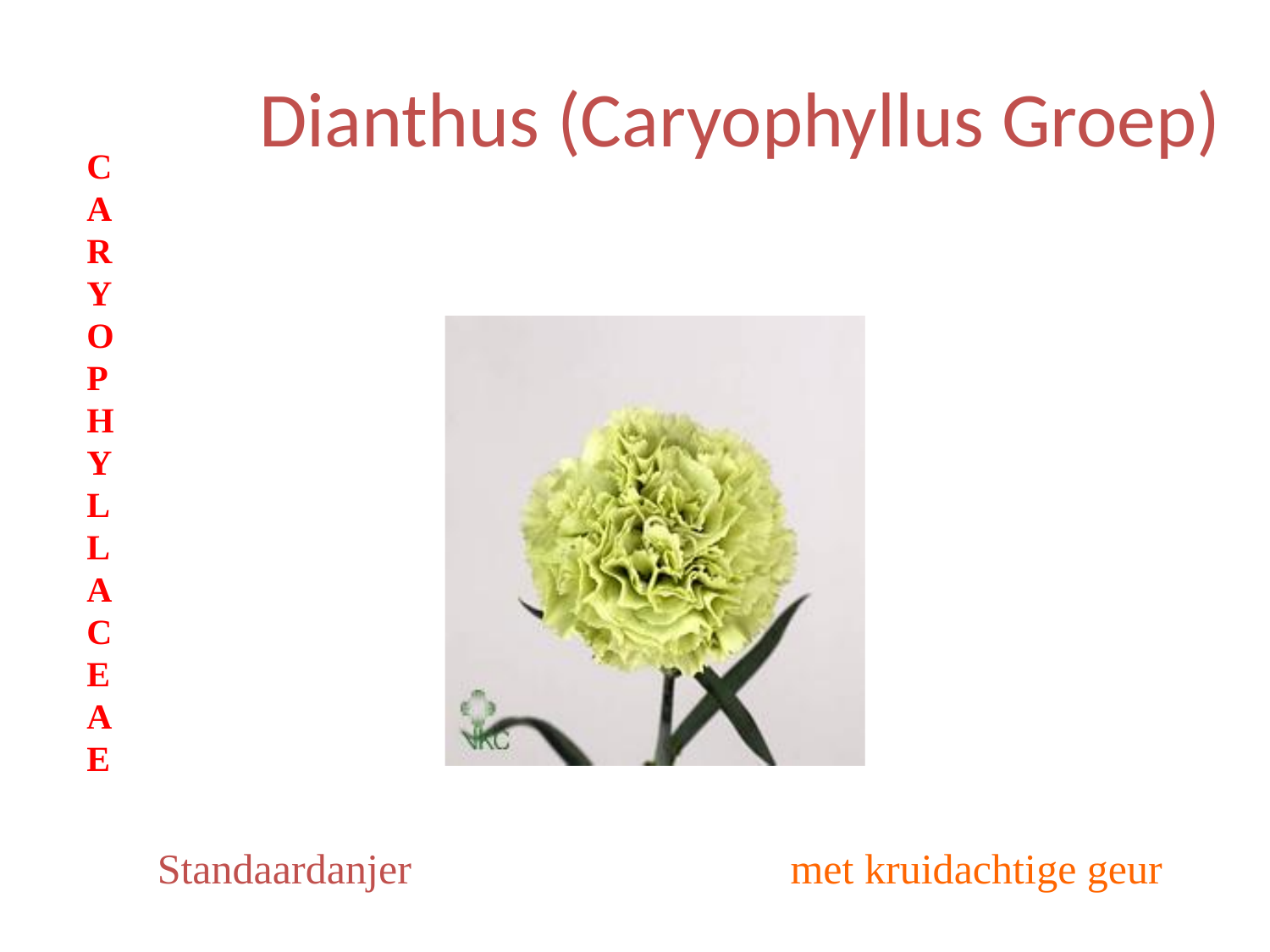

# Dianthus (Caryophyllus Groep)
CARYOPHYLLACEAE
Standaardanjer
met kruidachtige geur